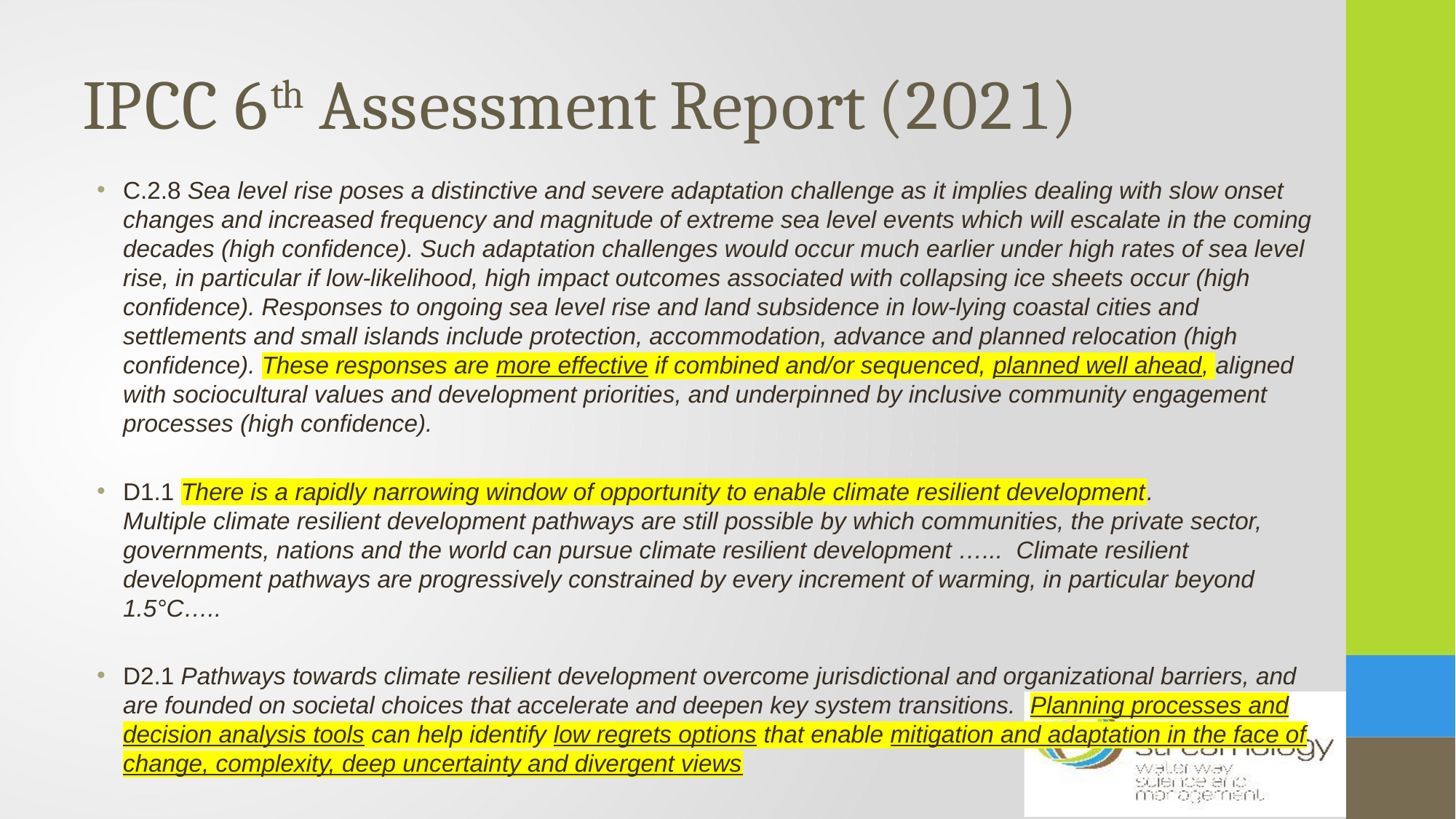

# IPCC 6th Assessment Report (2021)
C.2.8 Sea level rise poses a distinctive and severe adaptation challenge as it implies dealing with slow onset changes and increased frequency and magnitude of extreme sea level events which will escalate in the coming decades (high confidence). Such adaptation challenges would occur much earlier under high rates of sea level rise, in particular if low-likelihood, high impact outcomes associated with collapsing ice sheets occur (high confidence). Responses to ongoing sea level rise and land subsidence in low-lying coastal cities and settlements and small islands include protection, accommodation, advance and planned relocation (high confidence). These responses are more effective if combined and/or sequenced, planned well ahead, aligned with sociocultural values and development priorities, and underpinned by inclusive community engagement processes (high confidence).

D1.1 There is a rapidly narrowing window of opportunity to enable climate resilient development. Multiple climate resilient development pathways are still possible by which communities, the private sector, governments, nations and the world can pursue climate resilient development …...  Climate resilient development pathways are progressively constrained by every increment of warming, in particular beyond 1.5°C…..

D2.1 Pathways towards climate resilient development overcome jurisdictional and organizational barriers, and are founded on societal choices that accelerate and deepen key system transitions.  Planning processes and decision analysis tools can help identify low regrets options that enable mitigation and adaptation in the face of change, complexity, deep uncertainty and divergent views